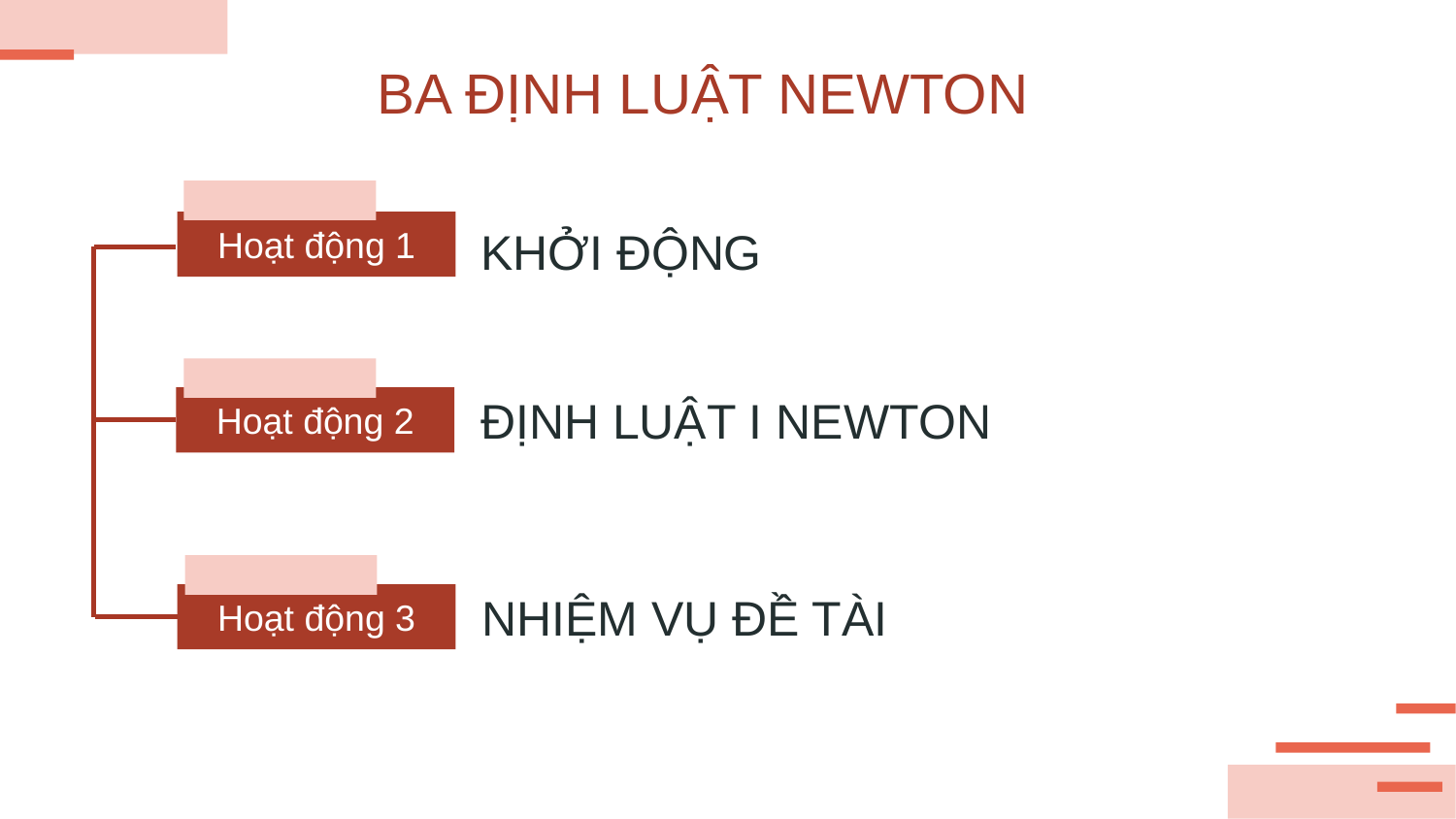

# BA ĐỊNH LUẬT NEWTON

KHỞI ĐỘNG
Hoạt động 1

ĐỊNH LUẬT I NEWTON
Hoạt động 2

NHIỆM VỤ ĐỀ TÀI
Hoạt động 3